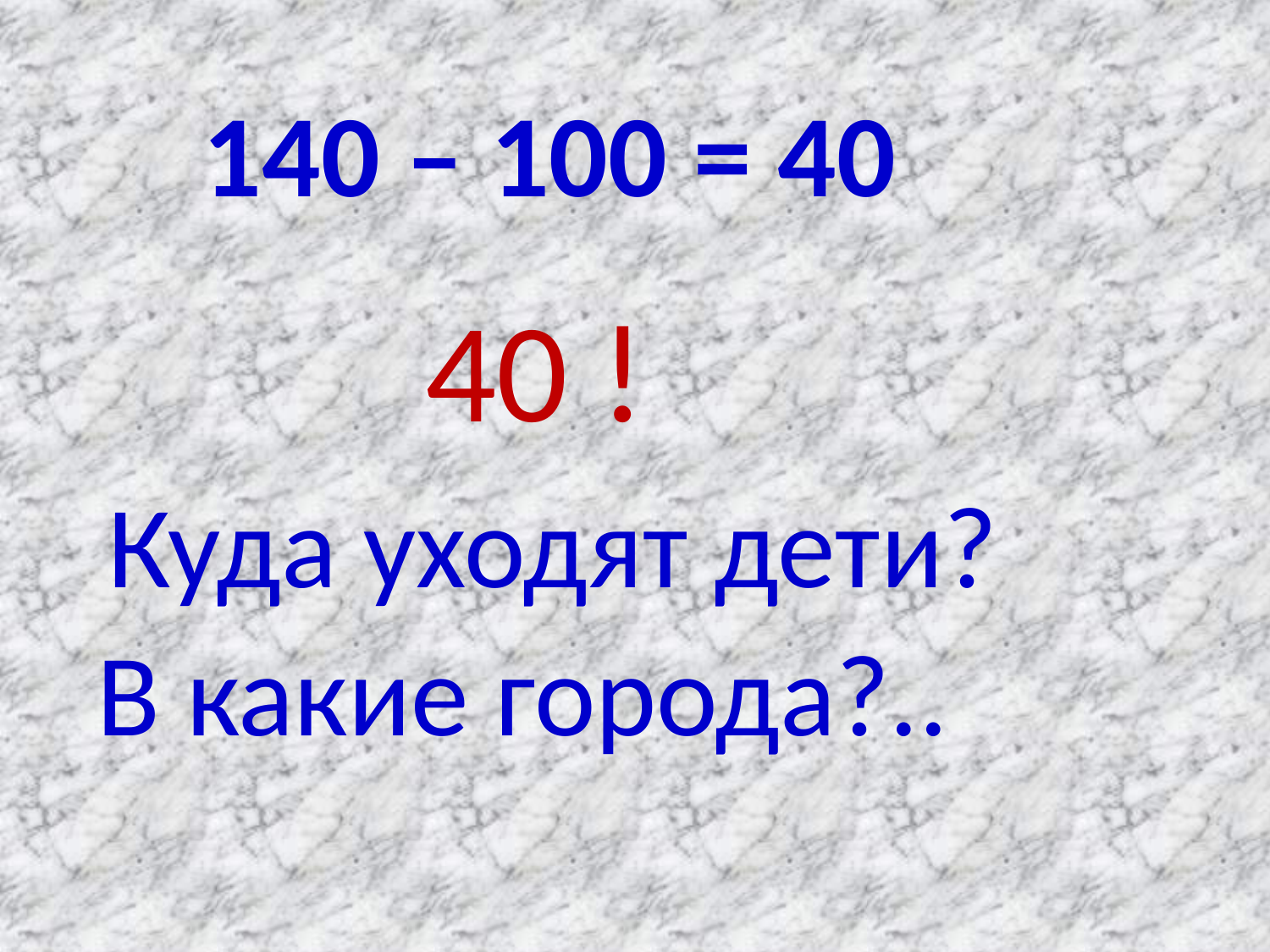

140 – 100 = 40
40 !
Куда уходят дети?
В какие города?..